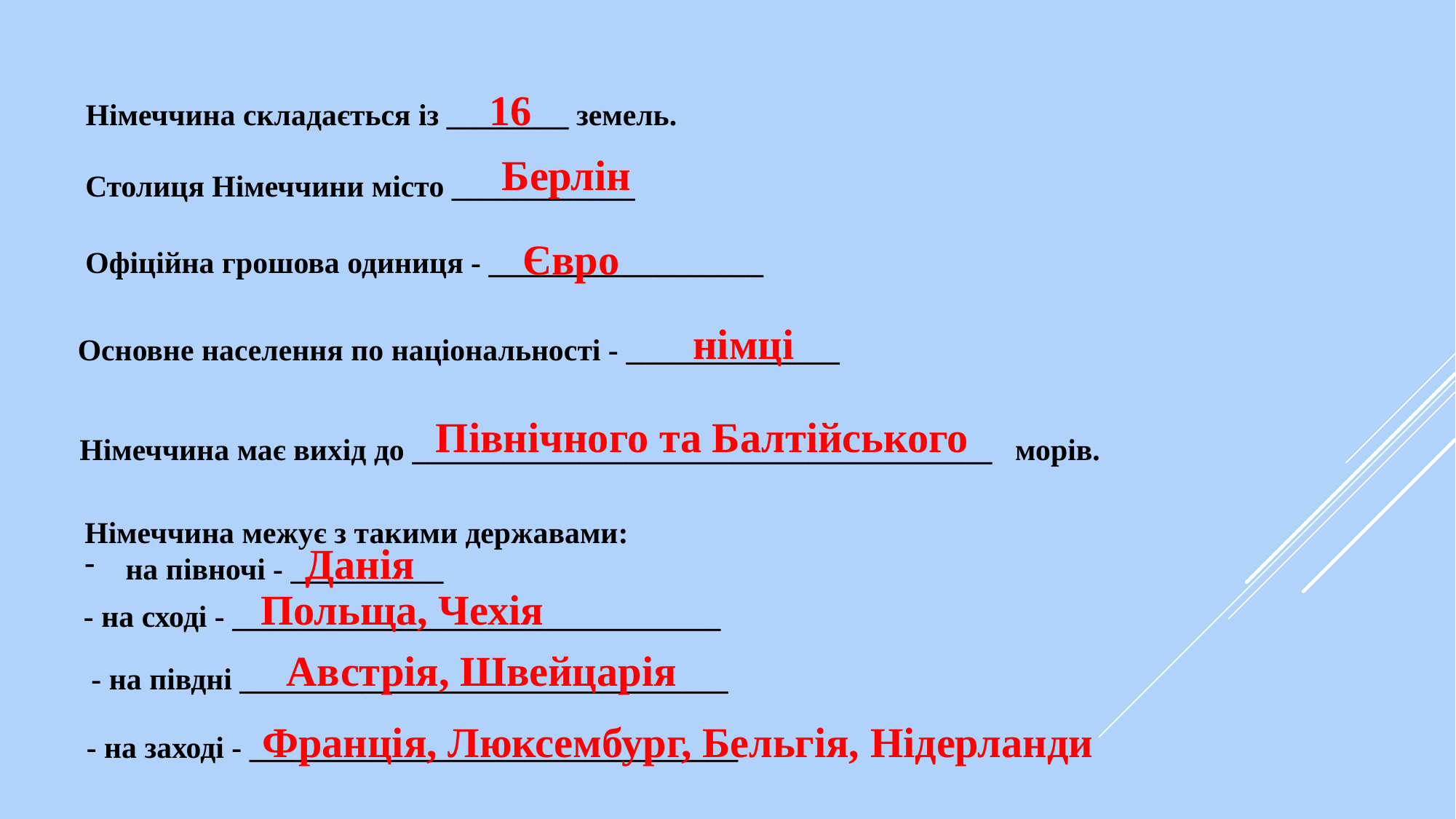

16
Німеччина складається із ________ земель.
Берлін
Столиця Німеччини місто ____________
Євро
Офіційна грошова одиниця - __________________
німці
Основне населення по національності - ______________
Північного та Балтійського
Німеччина має вихід до ______________________________________   морів.
Німеччина межує з такими державами:
на півночі - __________
Данія
Польща, Чехія
- на сході - ________________________________
Австрія, Швейцарія
- на півдні ________________________________
Франція, Люксембург, Бельгія, Нідерланди
- на заході - ________________________________